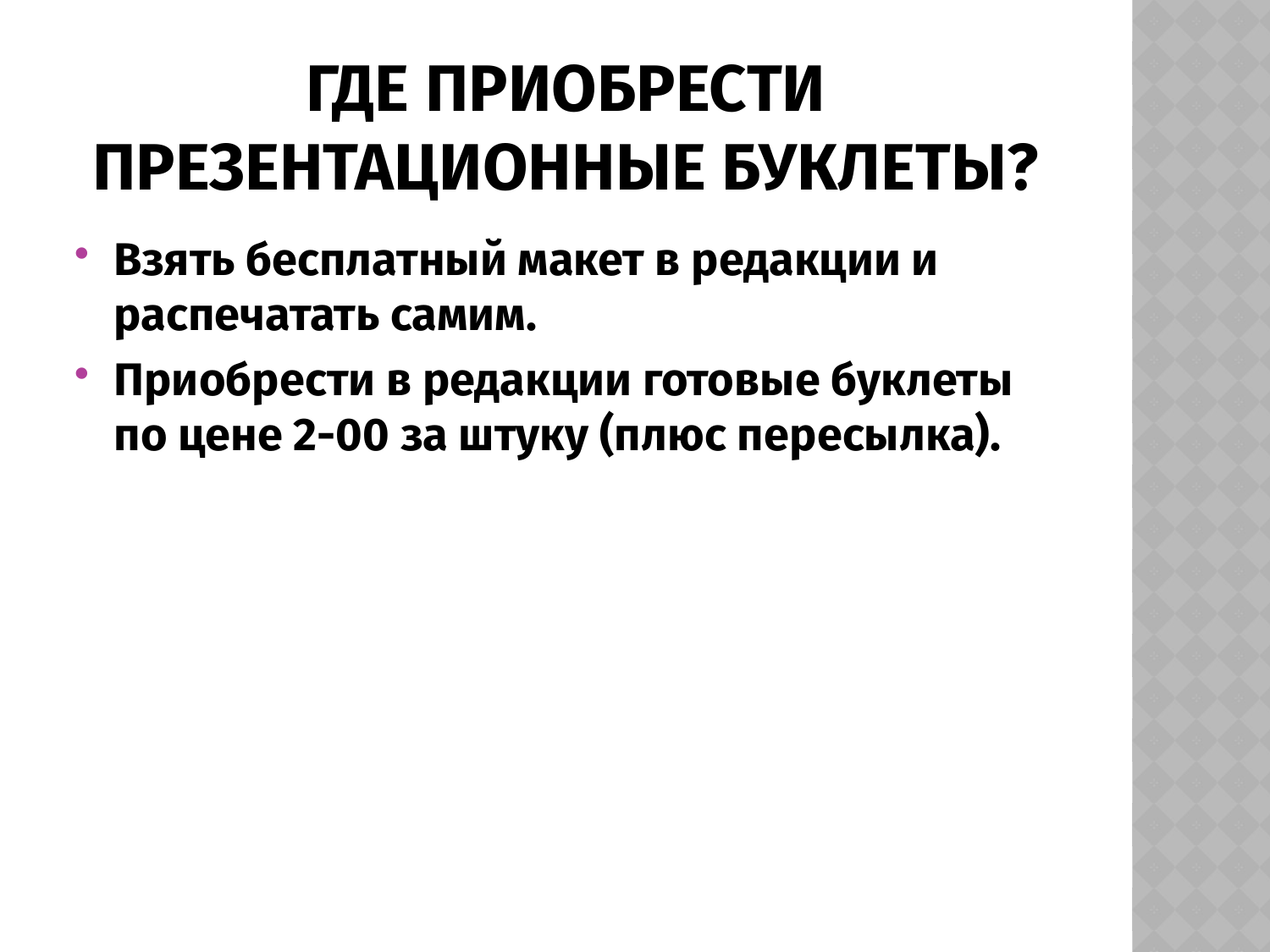

# Где приобрести презентационные буклеты?
Взять бесплатный макет в редакции и распечатать самим.
Приобрести в редакции готовые буклеты по цене 2-00 за штуку (плюс пересылка).